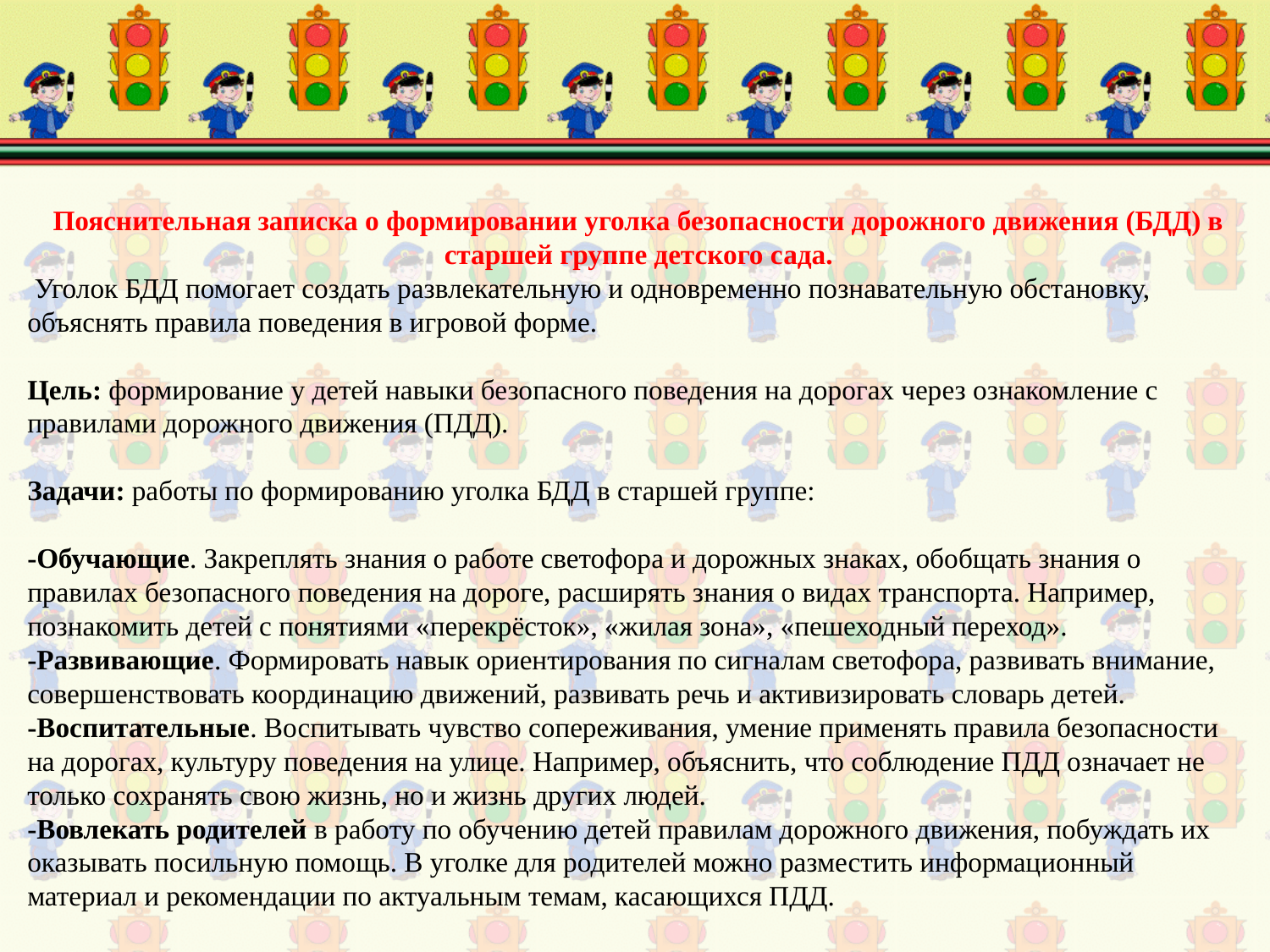

Пояснительная записка о формировании уголка безопасности дорожного движения (БДД) в старшей группе детского сада.
 Уголок БДД помогает создать развлекательную и одновременно познавательную обстановку, объяснять правила поведения в игровой форме.

Цель: формирование у детей навыки безопасного поведения на дорогах через ознакомление с правилами дорожного движения (ПДД).

Задачи: работы по формированию уголка БДД в старшей группе:

-Обучающие. Закреплять знания о работе светофора и дорожных знаках, обобщать знания о правилах безопасного поведения на дороге, расширять знания о видах транспорта. Например, познакомить детей с понятиями «перекрёсток», «жилая зона», «пешеходный переход».
-Развивающие. Формировать навык ориентирования по сигналам светофора, развивать внимание, совершенствовать координацию движений, развивать речь и активизировать словарь детей.
-Воспитательные. Воспитывать чувство сопереживания, умение применять правила безопасности на дорогах, культуру поведения на улице. Например, объяснить, что соблюдение ПДД означает не только сохранять свою жизнь, но и жизнь других людей.
-Вовлекать родителей в работу по обучению детей правилам дорожного движения, побуждать их оказывать посильную помощь. В уголке для родителей можно разместить информационный материал и рекомендации по актуальным темам, касающихся ПДД.